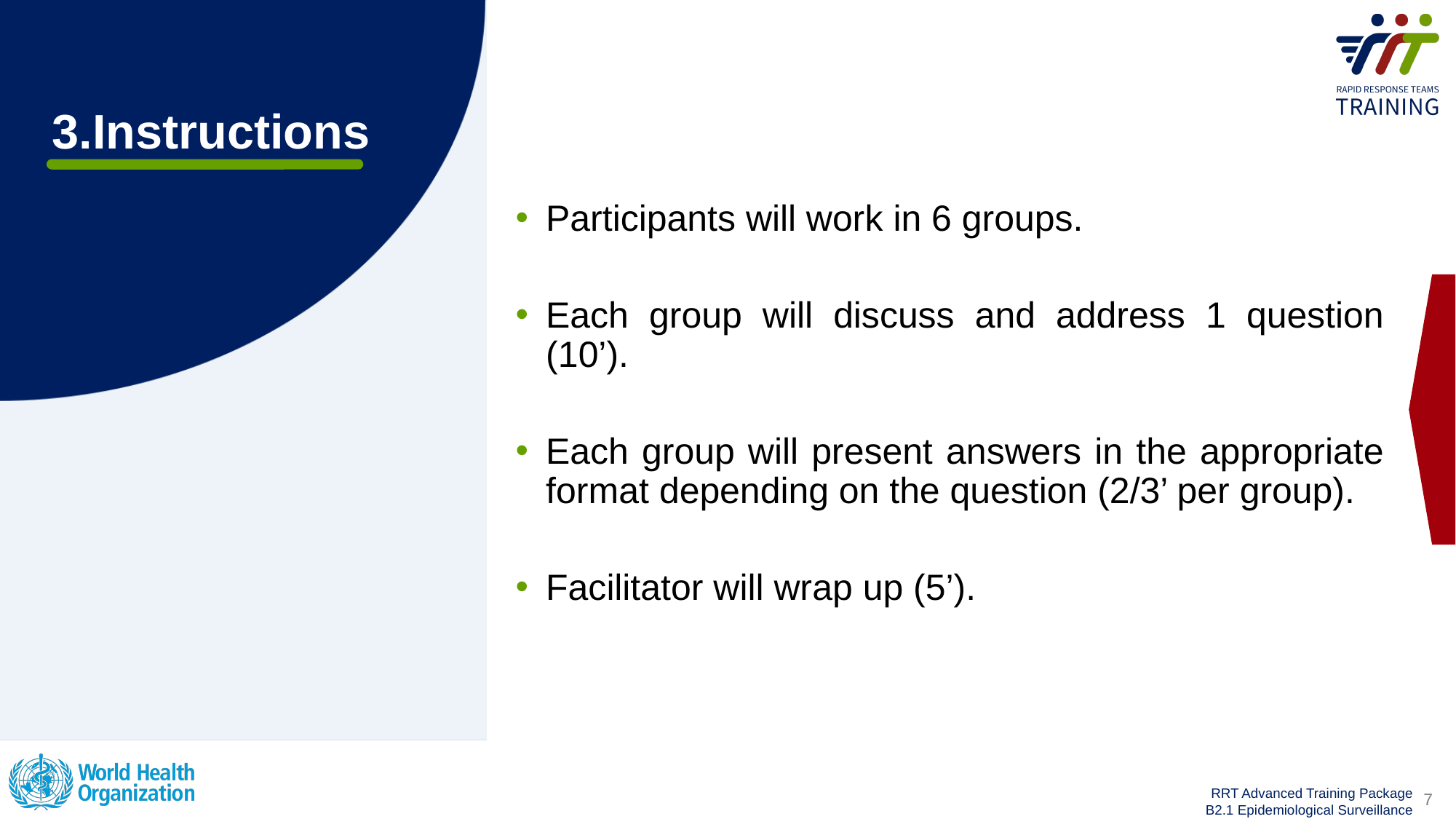

# 3.Instructions
Participants will work in 6 groups.

Each group will discuss and address 1 question (10’).

Each group will present answers in the appropriate format depending on the question (2/3’ per group).

Facilitator will wrap up (5’).